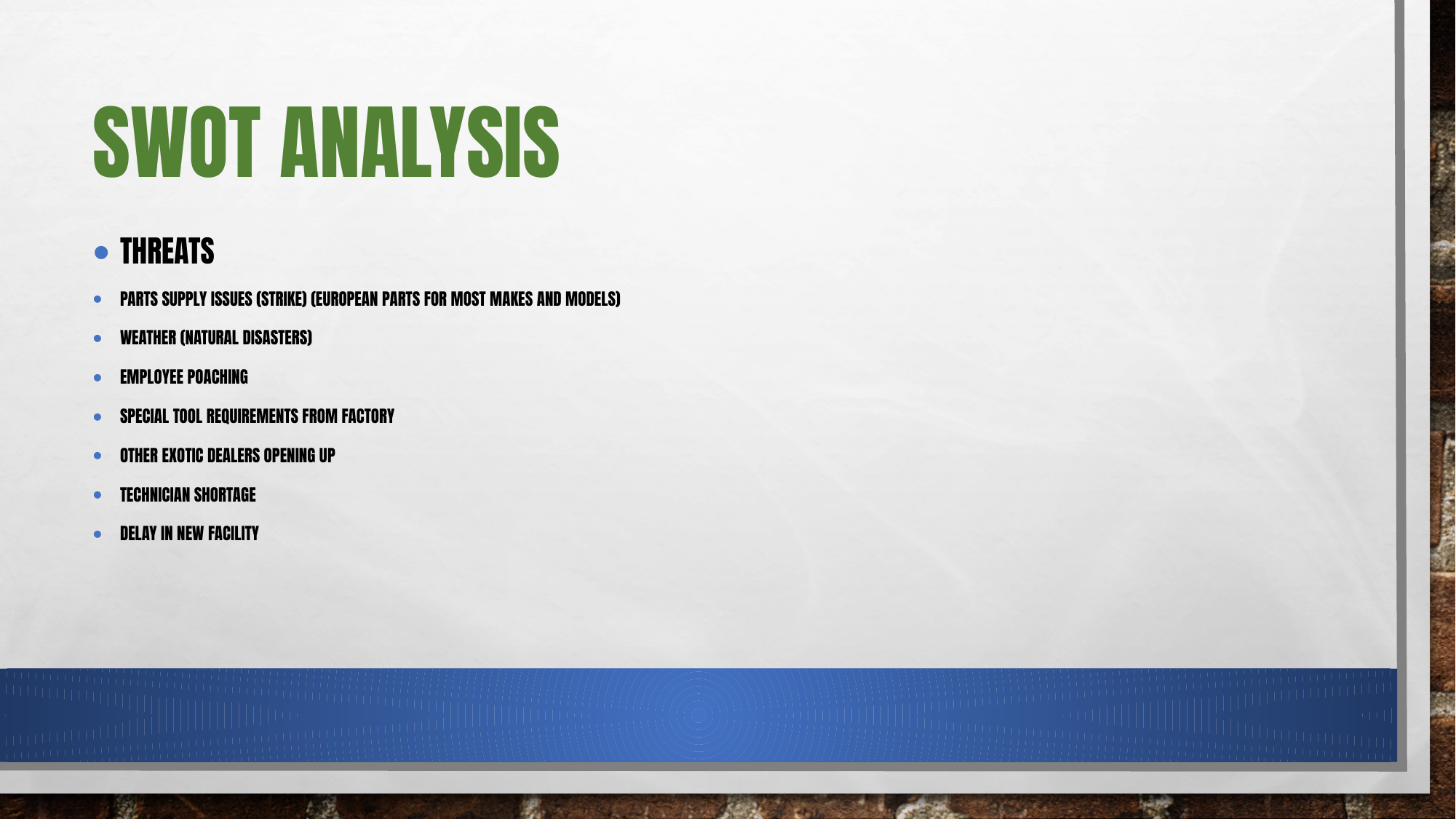

# SWOT Analysis
Threats
Parts supply issues (strike) (European parts for most makes and models)
Weather (natural disasters)
Employee poaching
Special tool requirements from factory
Other exotic dealers opening up
Technician shortage
Delay in new facility